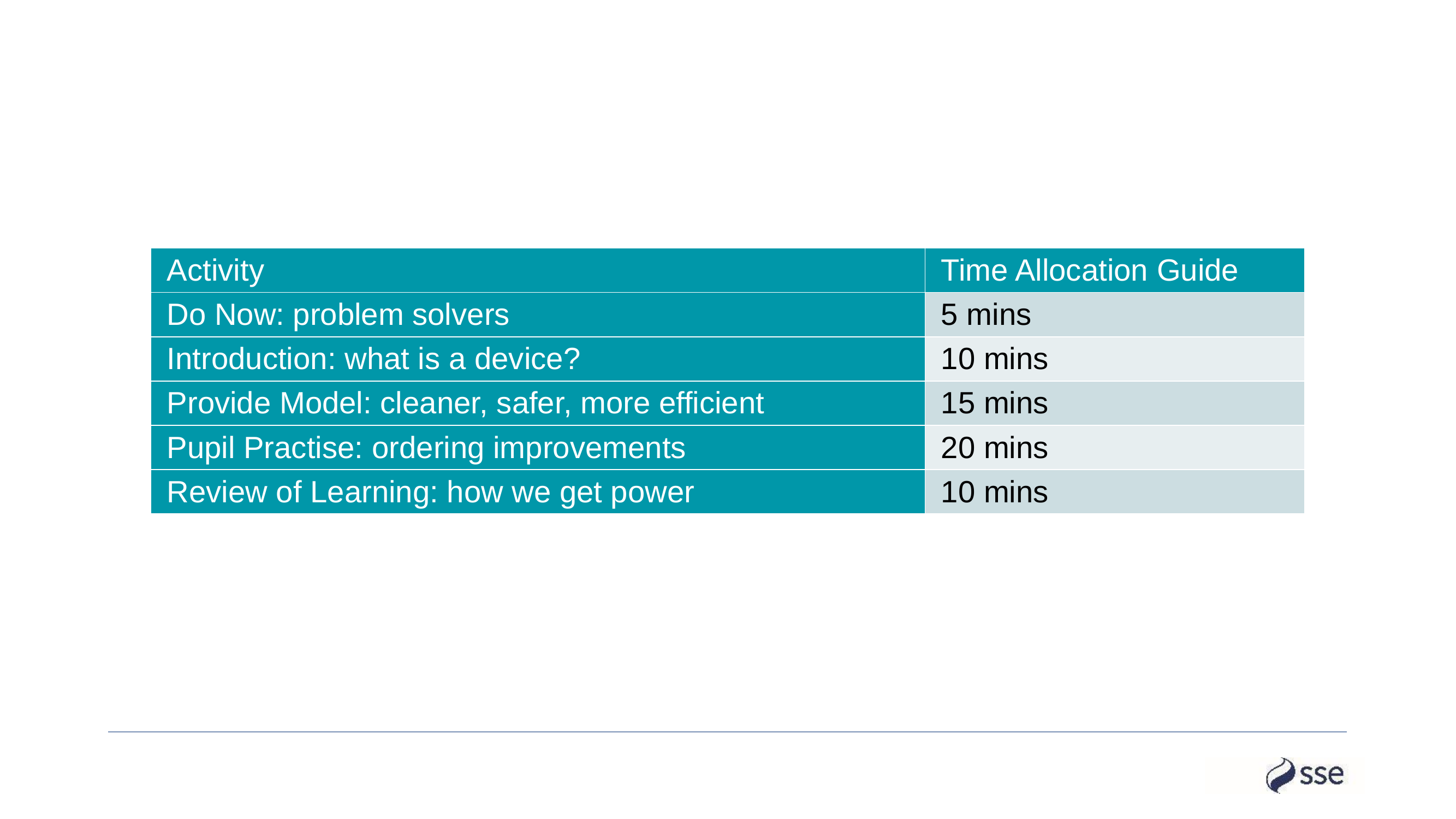

| Activity | Time Allocation Guide |
| --- | --- |
| Do Now: problem solvers | 5 mins |
| Introduction: what is a device? | 10 mins |
| Provide Model: cleaner, safer, more efficient | 15 mins |
| Pupil Practise: ordering improvements | 20 mins |
| Review of Learning: how we get power | 10 mins |